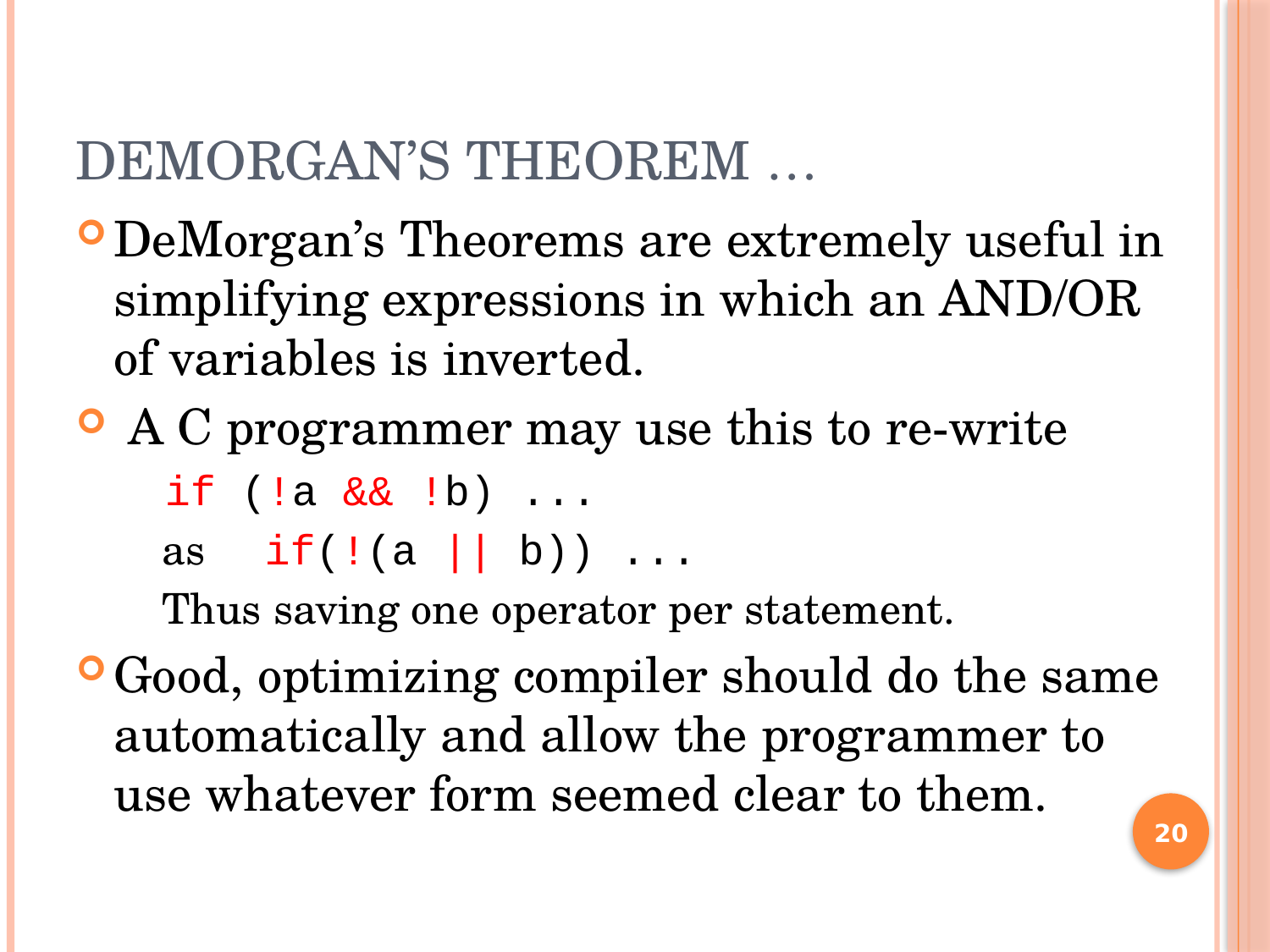

# DeMorgan’s Theorem …
DeMorgan’s Theorems are extremely useful in simplifying expressions in which an AND/OR of variables is inverted.
 A C programmer may use this to re-write
	if (!a && !b) ...
   as     if(!(a || b)) ...
   Thus saving one operator per statement.
Good, optimizing compiler should do the same automatically and allow the programmer to use whatever form seemed clear to them.
20